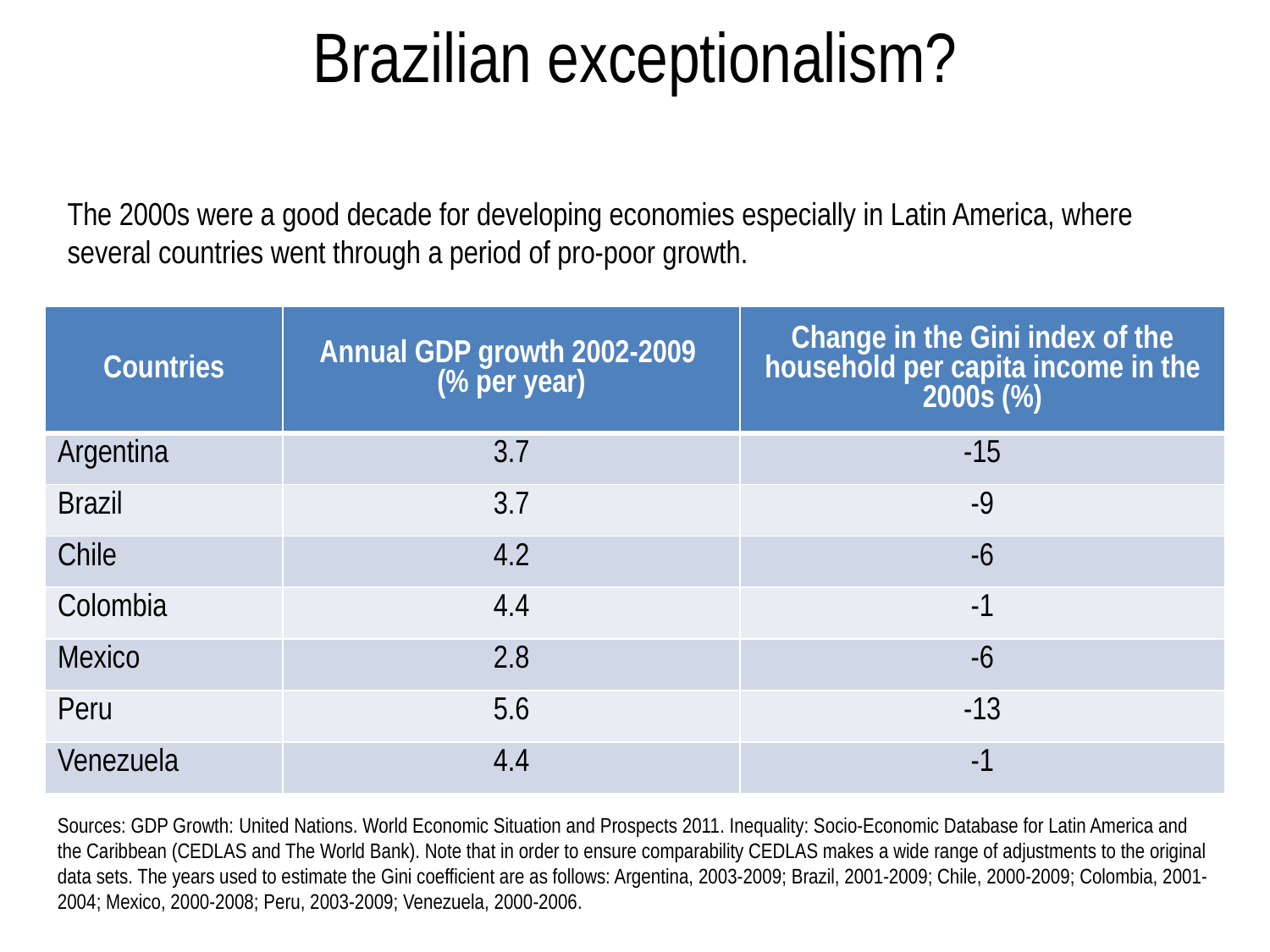

# Brazilian exceptionalism?
The 2000s were a good decade for developing economies especially in Latin America, where several countries went through a period of pro-poor growth.
| Countries | Annual GDP growth 2002-2009 (% per year) | Change in the Gini index of the household per capita income in the 2000s (%) |
| --- | --- | --- |
| Argentina | 3.7 | -15 |
| Brazil | 3.7 | -9 |
| Chile | 4.2 | -6 |
| Colombia | 4.4 | -1 |
| Mexico | 2.8 | -6 |
| Peru | 5.6 | -13 |
| Venezuela | 4.4 | -1 |
Sources: GDP Growth: United Nations. World Economic Situation and Prospects 2011. Inequality: Socio-Economic Database for Latin America and the Caribbean (CEDLAS and The World Bank). Note that in order to ensure comparability CEDLAS makes a wide range of adjustments to the original data sets. The years used to estimate the Gini coefficient are as follows: Argentina, 2003-2009; Brazil, 2001-2009; Chile, 2000-2009; Colombia, 2001-2004; Mexico, 2000-2008; Peru, 2003-2009; Venezuela, 2000-2006.